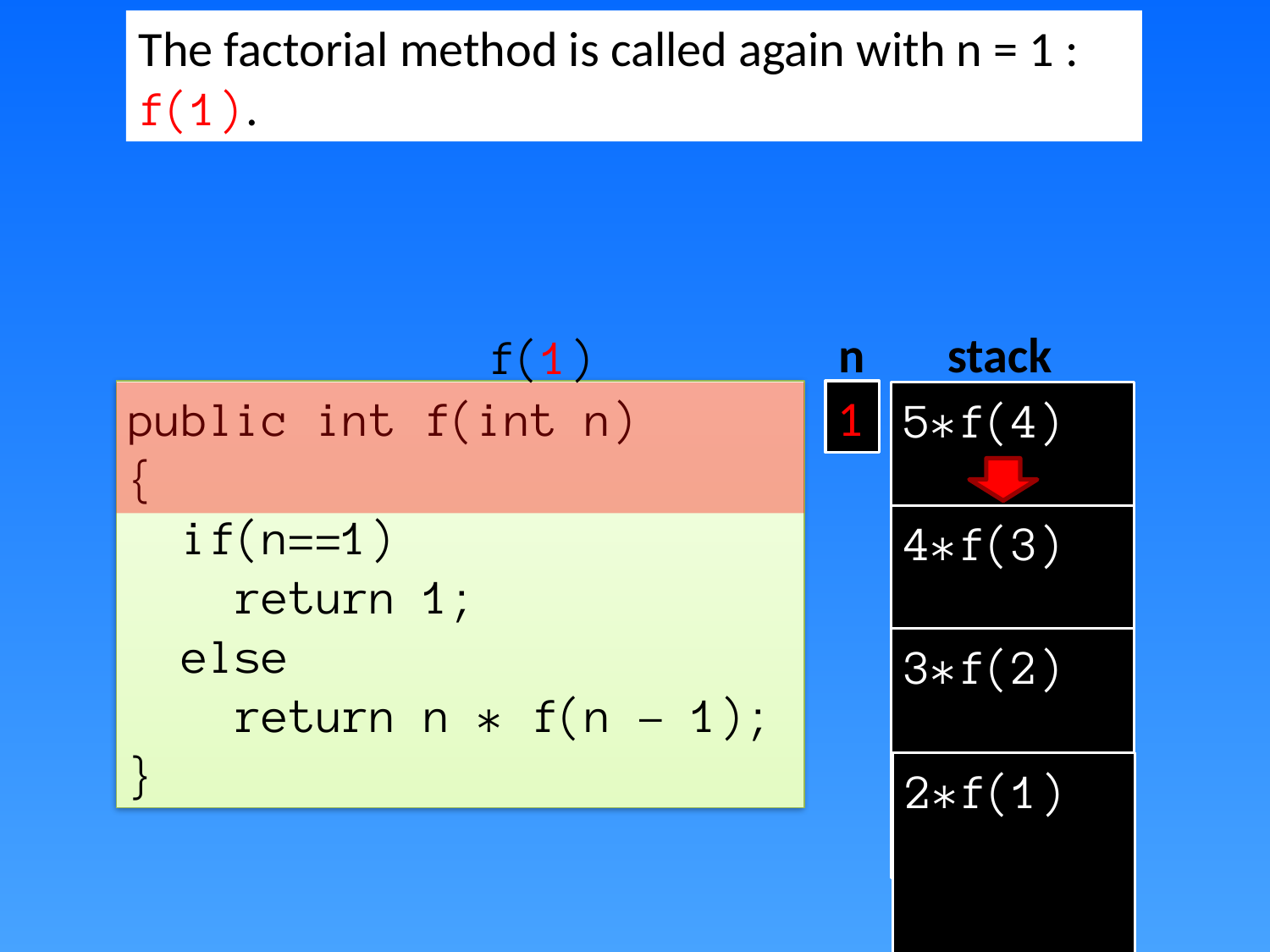

The factorial method is called again with n = 1 :  f(1).
n
stack
f(1)
public int f(int n)
{
  if(n==1)
    return 1;
  else
    return n * f(n – 1);
}
1
5*f(4)

4*f(3)

3*f(2)

2*f(1)